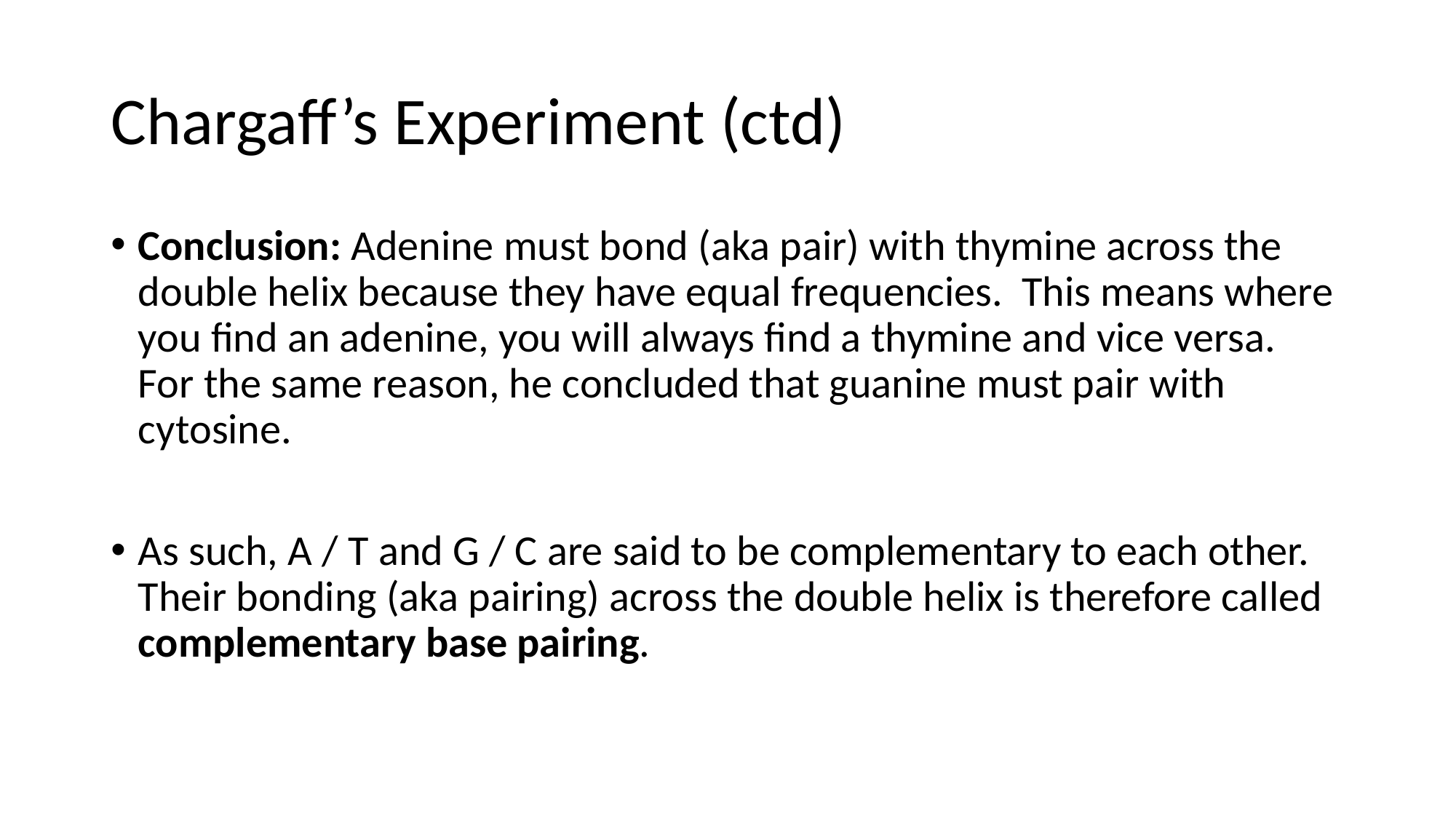

# Chargaff’s Experiment (ctd)
Conclusion: Adenine must bond (aka pair) with thymine across the double helix because they have equal frequencies.  This means where you find an adenine, you will always find a thymine and vice versa.  For the same reason, he concluded that guanine must pair with cytosine.

As such, A / T and G / C are said to be complementary to each other.  Their bonding (aka pairing) across the double helix is therefore called complementary base pairing.